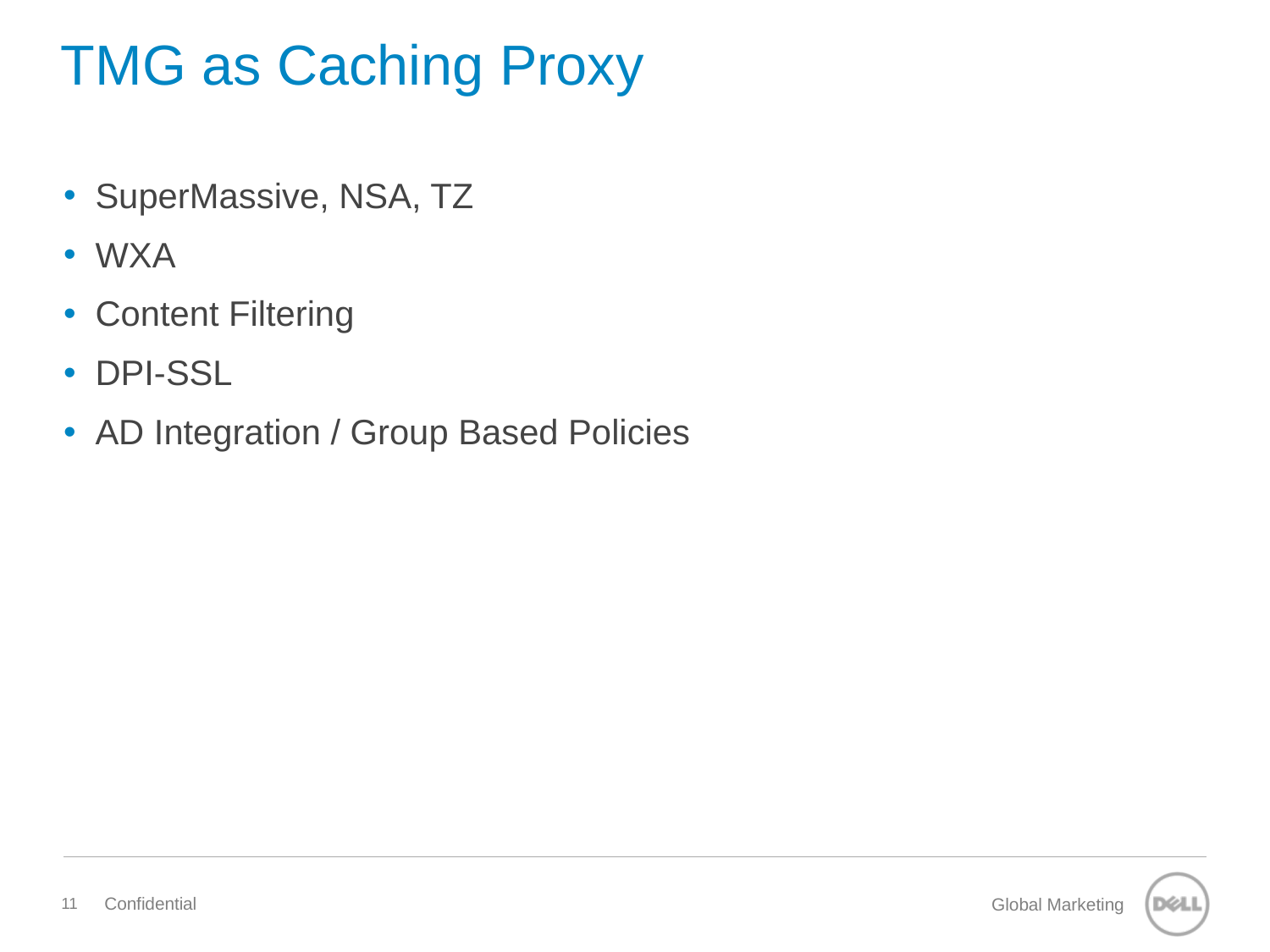

# TMG as Caching Proxy
SuperMassive, NSA, TZ
WXA
Content Filtering
DPI-SSL
AD Integration / Group Based Policies